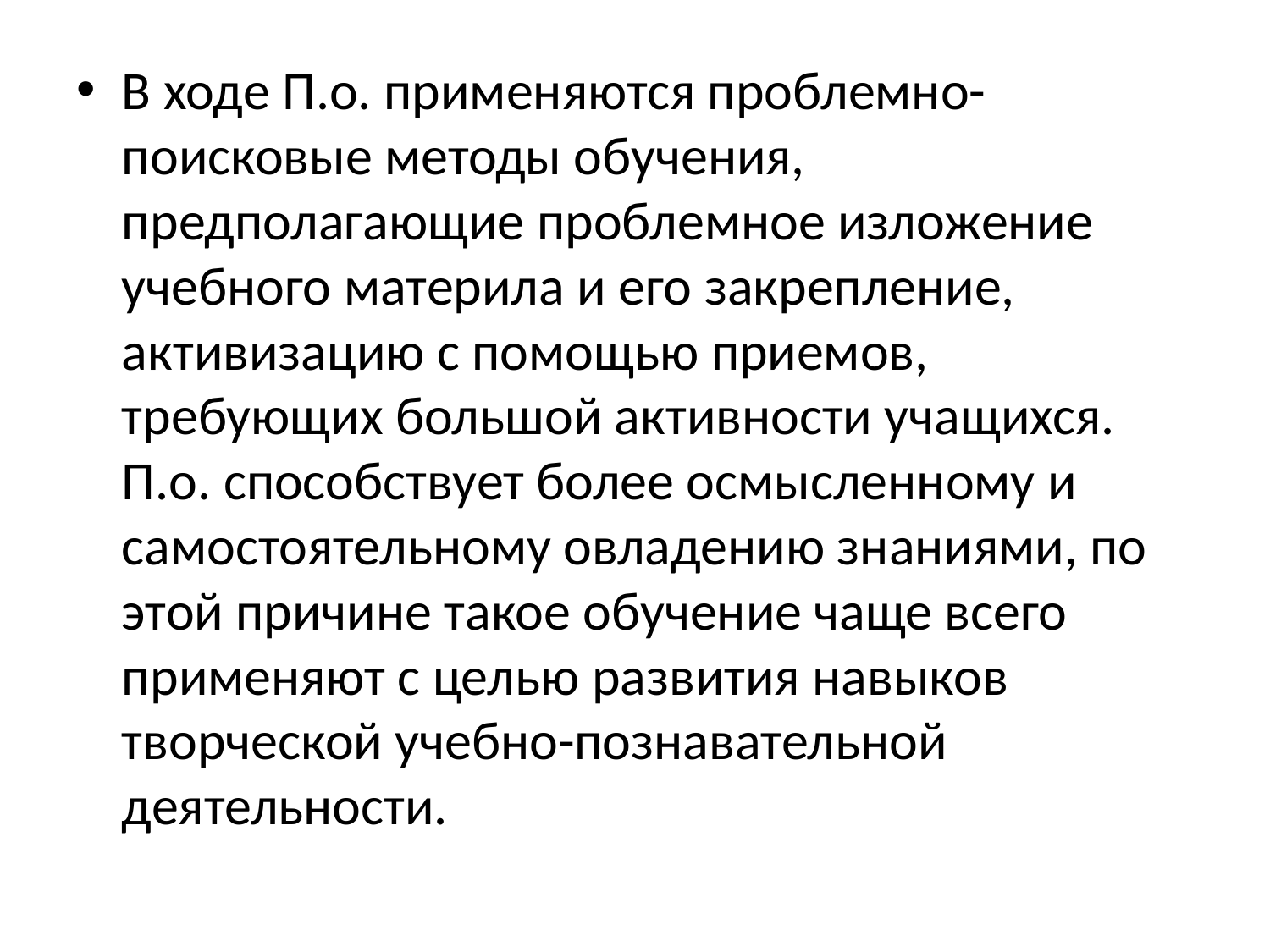

В ходе П.о. применяются проблемно-поисковые методы обучения, предполагающие проблемное изложение учебного материла и его закрепление, активизацию с помощью приемов, требующих большой активности учащихся. П.о. способствует более осмысленному и самостоятельному овладению знаниями, по этой причине такое обучение чаще всего применяют с целью развития навыков творческой учебно-познавательной деятельности.